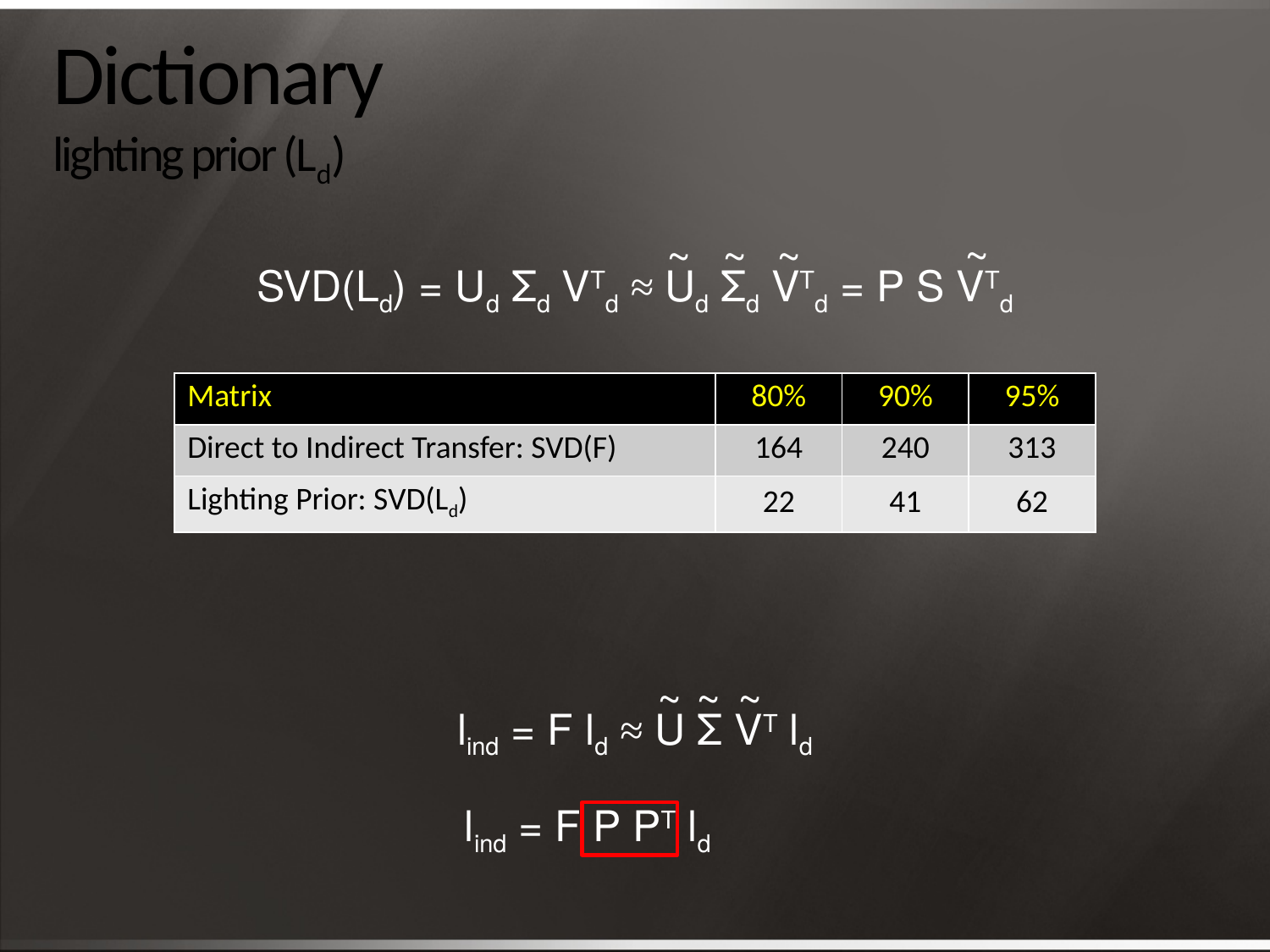

# Dictionary lighting prior (Ld)
~
~
~
~
SVD(Ld) = Ud Σd VTd ≈ Ud Σd VTd = P S VTd
| Matrix | 80% | 90% | 95% |
| --- | --- | --- | --- |
| Direct to Indirect Transfer: SVD(F) | 164 | 240 | 313 |
| Lighting Prior: SVD(Ld) | 22 | 41 | 62 |
~
~
~
lind = F ld ≈ U Σ VT ld
lind = F P PT ld